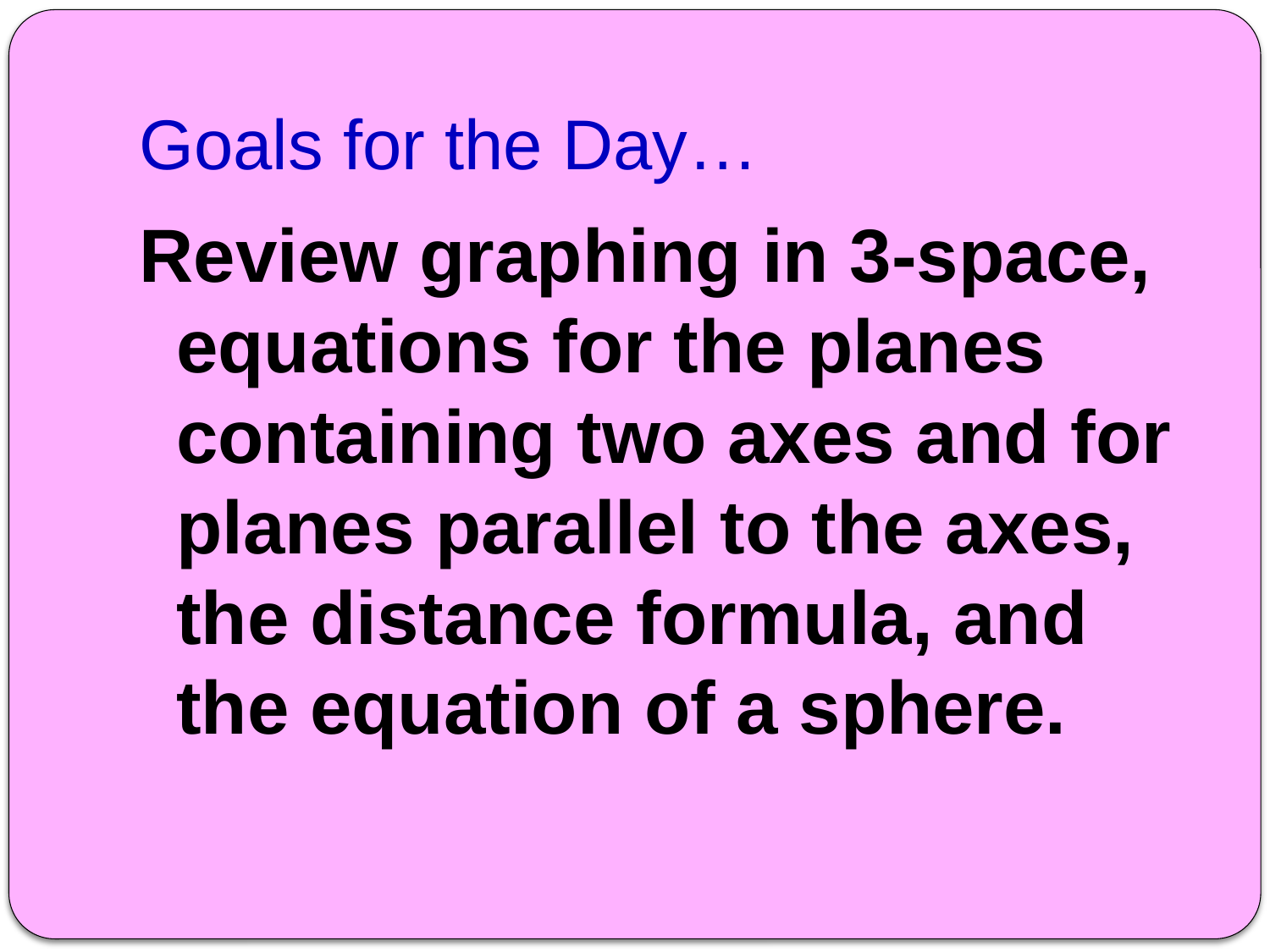

# Goals for the Day…
Review graphing in 3-space, equations for the planes containing two axes and for planes parallel to the axes, the distance formula, and the equation of a sphere.